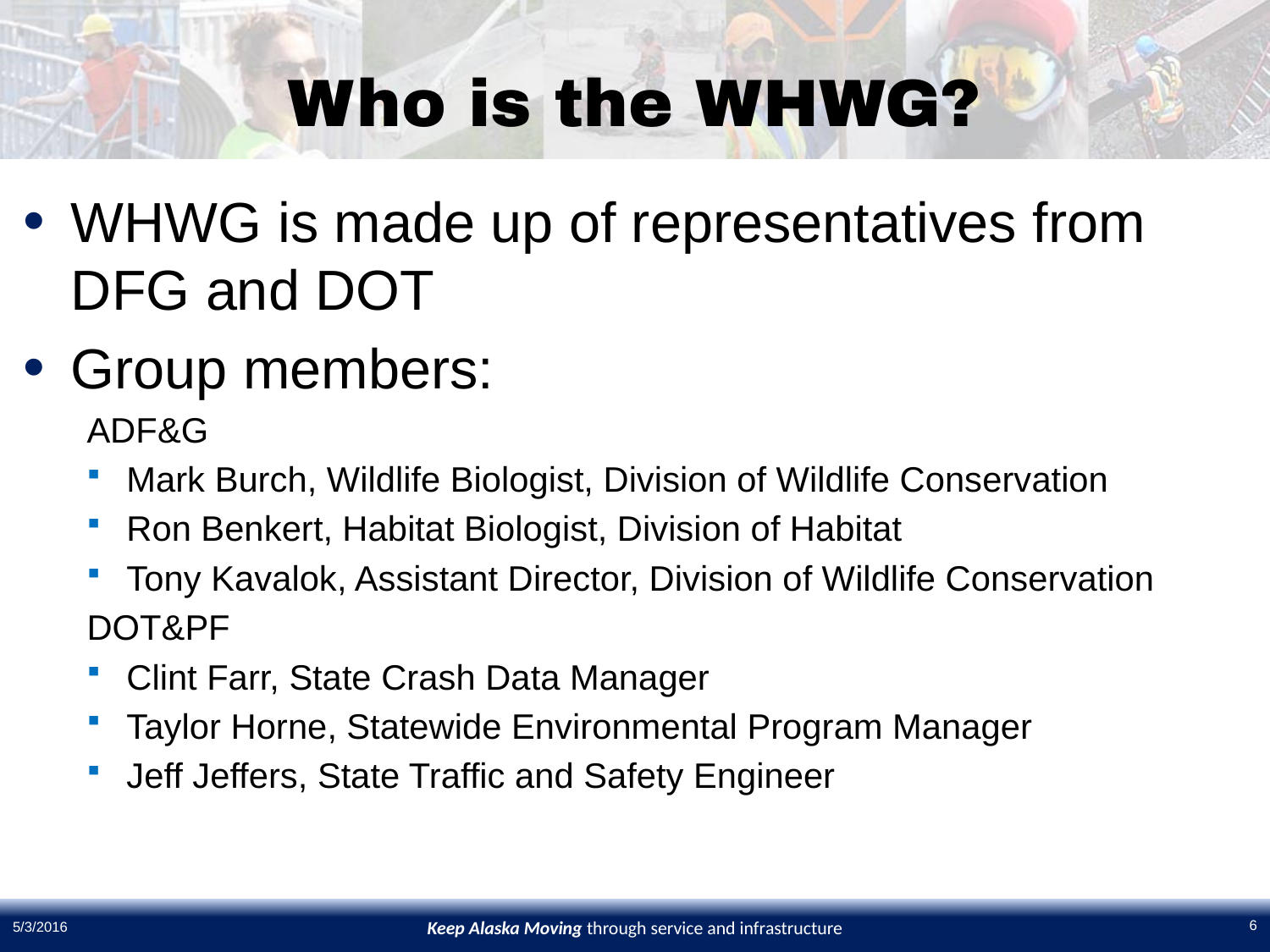

# Who is the WHWG?
WHWG is made up of representatives from DFG and DOT
Group members:
ADF&G
Mark Burch, Wildlife Biologist, Division of Wildlife Conservation
Ron Benkert, Habitat Biologist, Division of Habitat
Tony Kavalok, Assistant Director, Division of Wildlife Conservation
DOT&PF
Clint Farr, State Crash Data Manager
Taylor Horne, Statewide Environmental Program Manager
Jeff Jeffers, State Traffic and Safety Engineer
6
5/3/2016